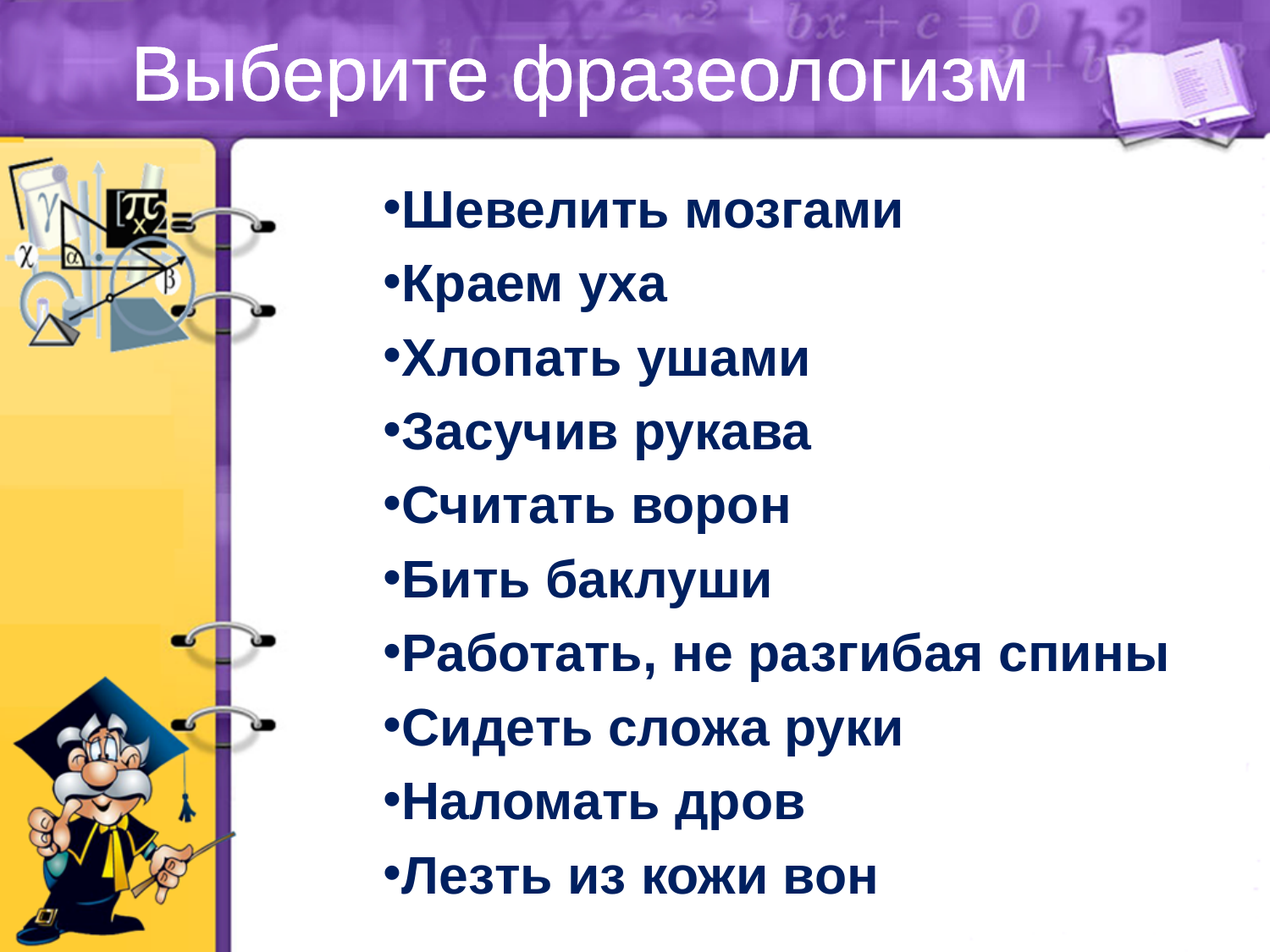

# Выберите фразеологизм
Шевелить мозгами
Краем уха
Хлопать ушами
Засучив рукава
Считать ворон
Бить баклуши
Работать, не разгибая спины
Сидеть сложа руки
Наломать дров
Лезть из кожи вон